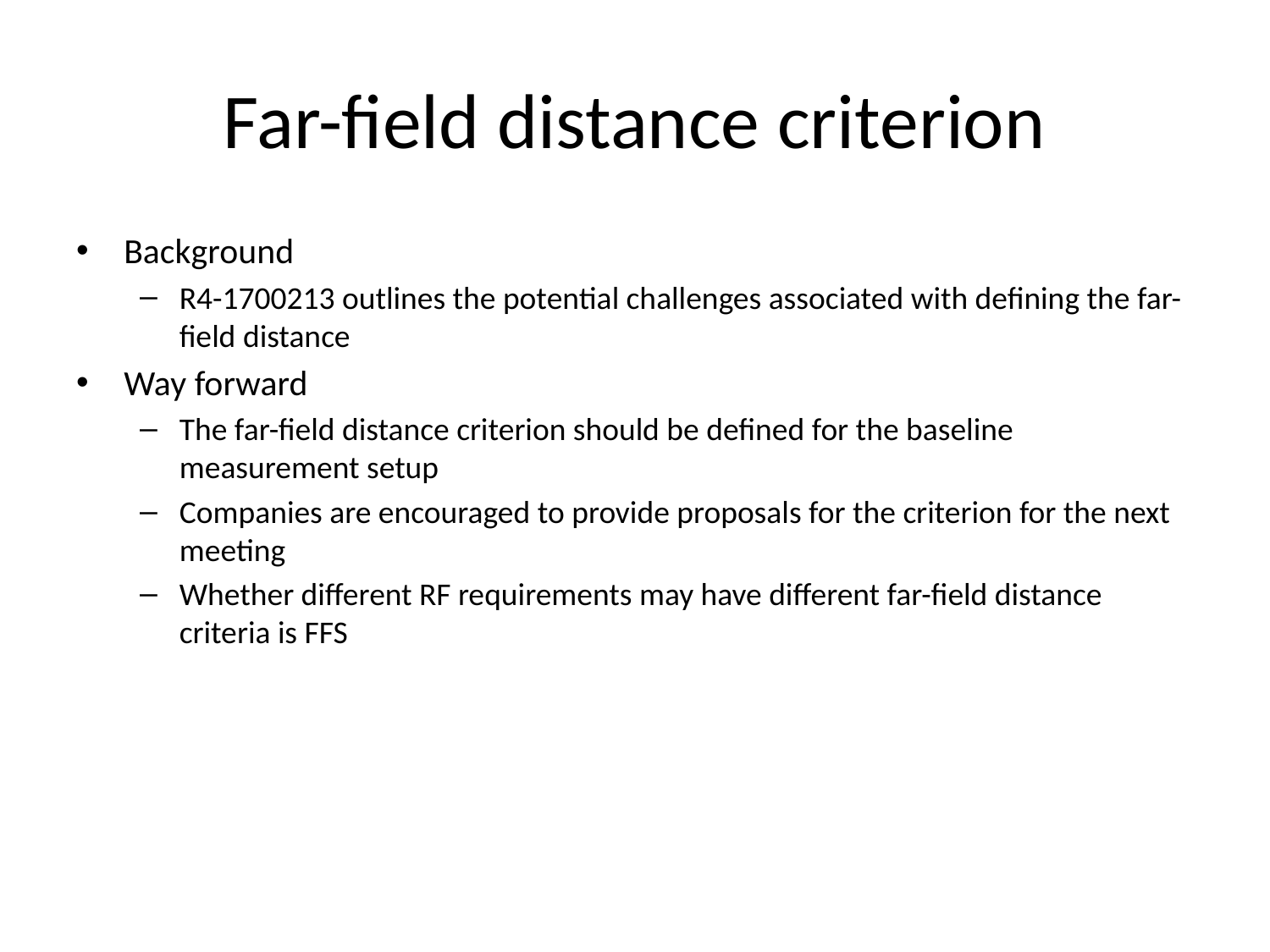

# Far-field distance criterion
Background
R4-1700213 outlines the potential challenges associated with defining the far-field distance
Way forward
The far-field distance criterion should be defined for the baseline measurement setup
Companies are encouraged to provide proposals for the criterion for the next meeting
Whether different RF requirements may have different far-field distance criteria is FFS